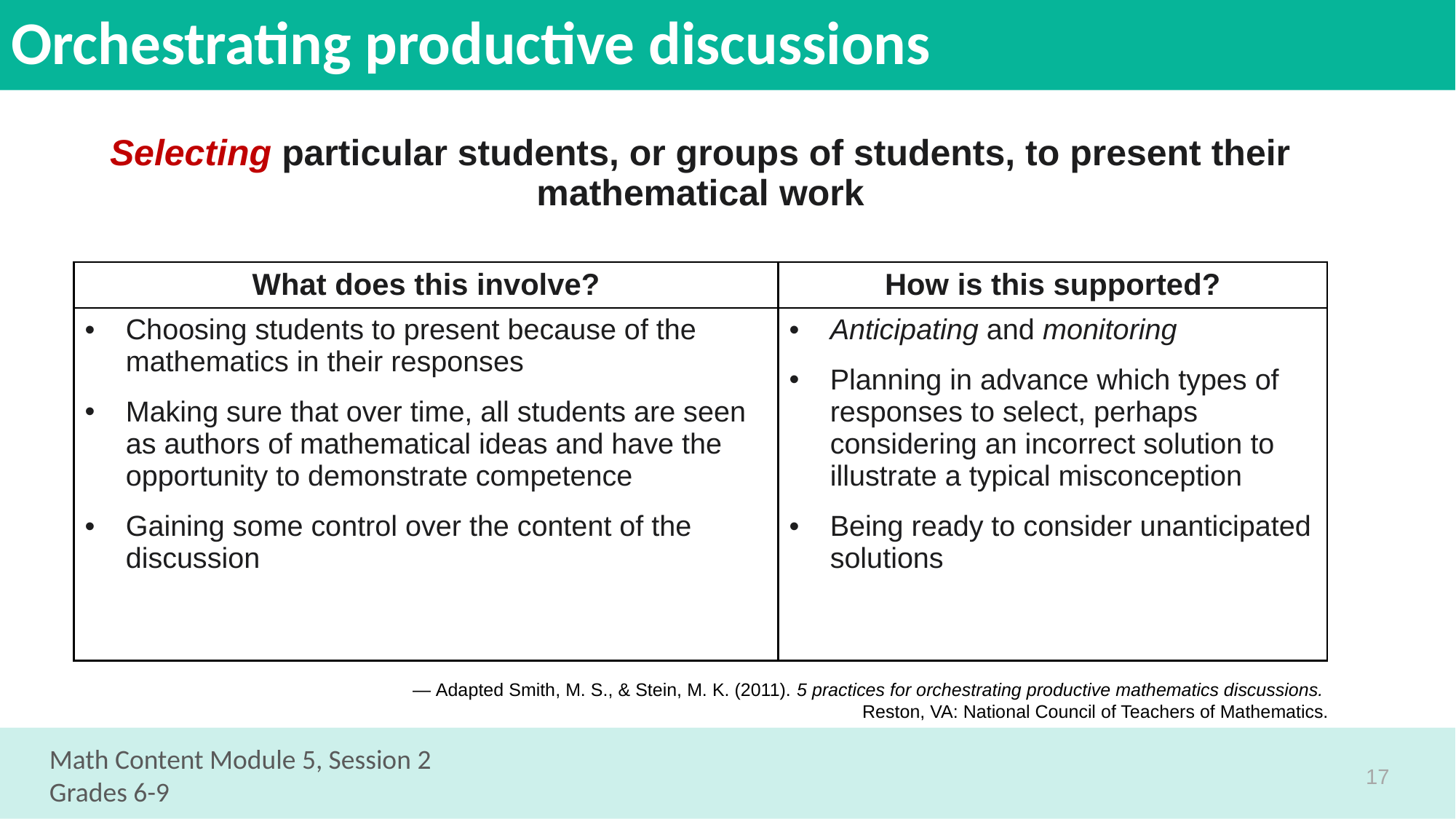

# Orchestrating productive discussions
| Selecting particular students, or groups of students, to present their mathematical work |  |
| --- | --- |
| What does this involve? | How is this supported? |
| Choosing students to present because of the mathematics in their responses Making sure that over time, all students are seen as authors of mathematical ideas and have the opportunity to demonstrate competence Gaining some control over the content of the discussion | Anticipating and monitoring Planning in advance which types of responses to select, perhaps considering an incorrect solution to illustrate a typical misconception Being ready to consider unanticipated solutions |
— Adapted Smith, M. S., & Stein, M. K. (2011). 5 practices for orchestrating productive mathematics discussions.
Reston, VA: National Council of Teachers of Mathematics.
Math Content Module 5, Session 2
Grades 6-9
17